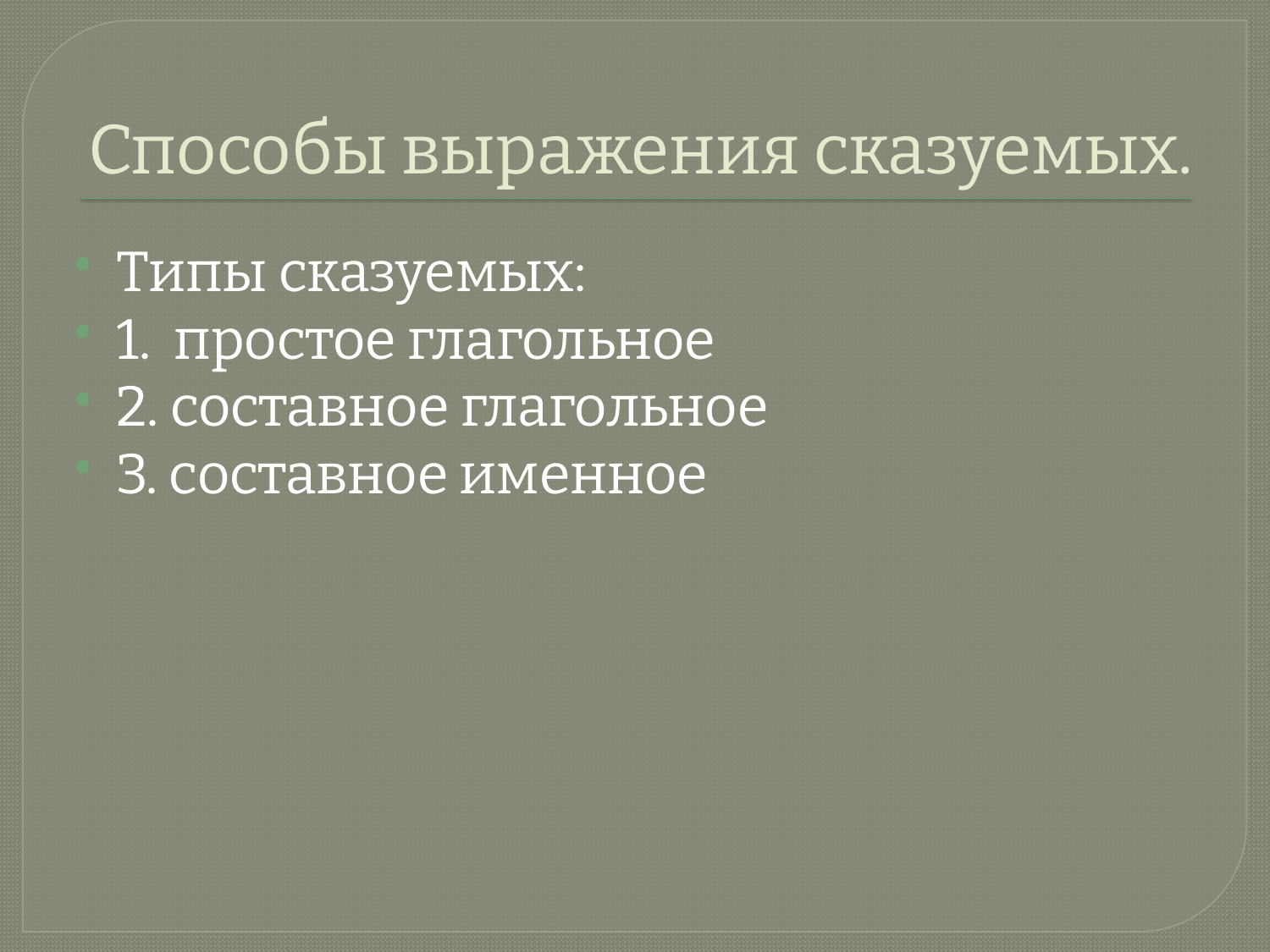

# Способы выражения сказуемых.
Типы сказуемых:
1.  простое глагольное
2. составное глагольное
3. составное именное